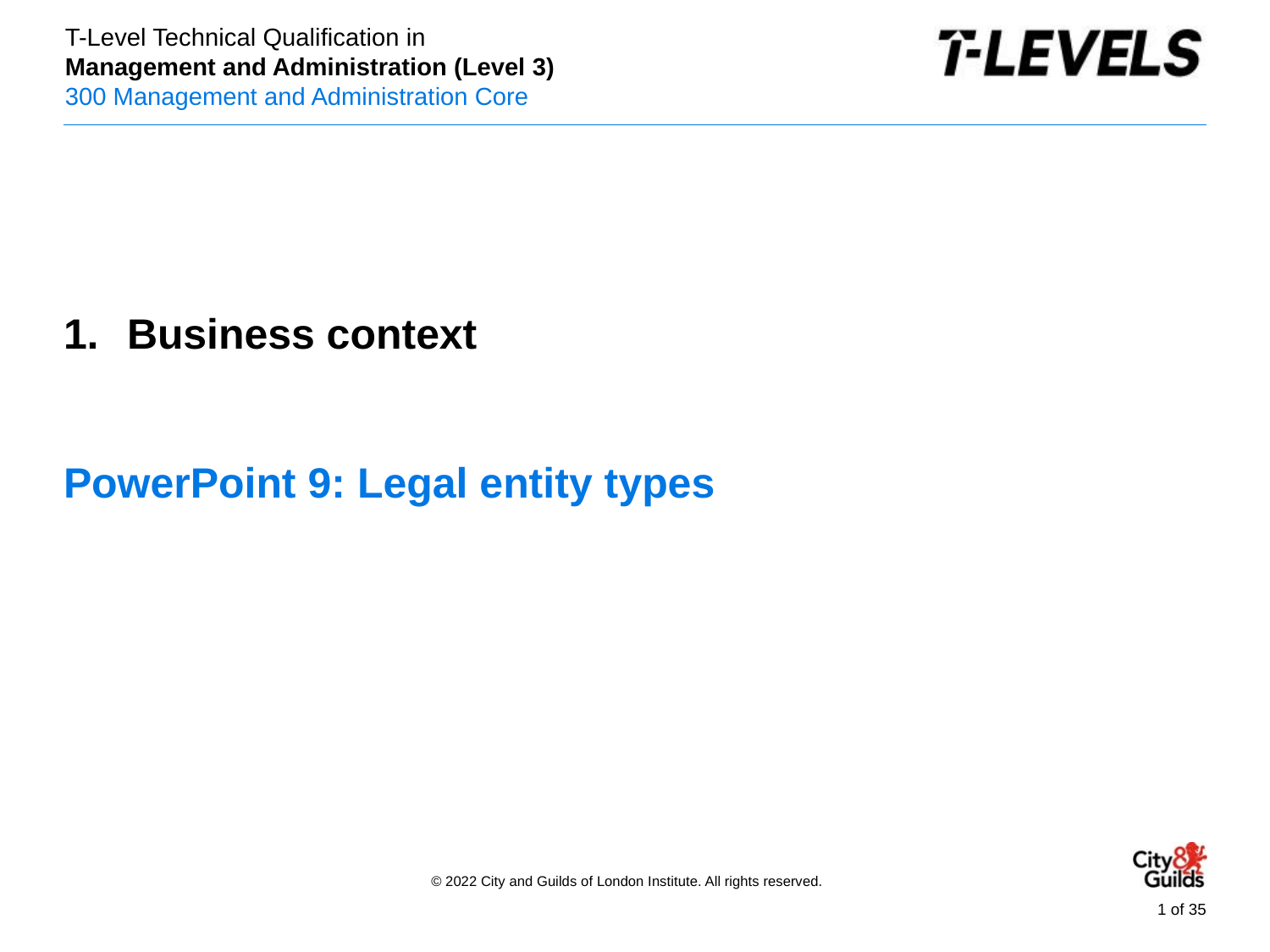

PowerPoint presentation
Business context
# PowerPoint 9: Legal entity types